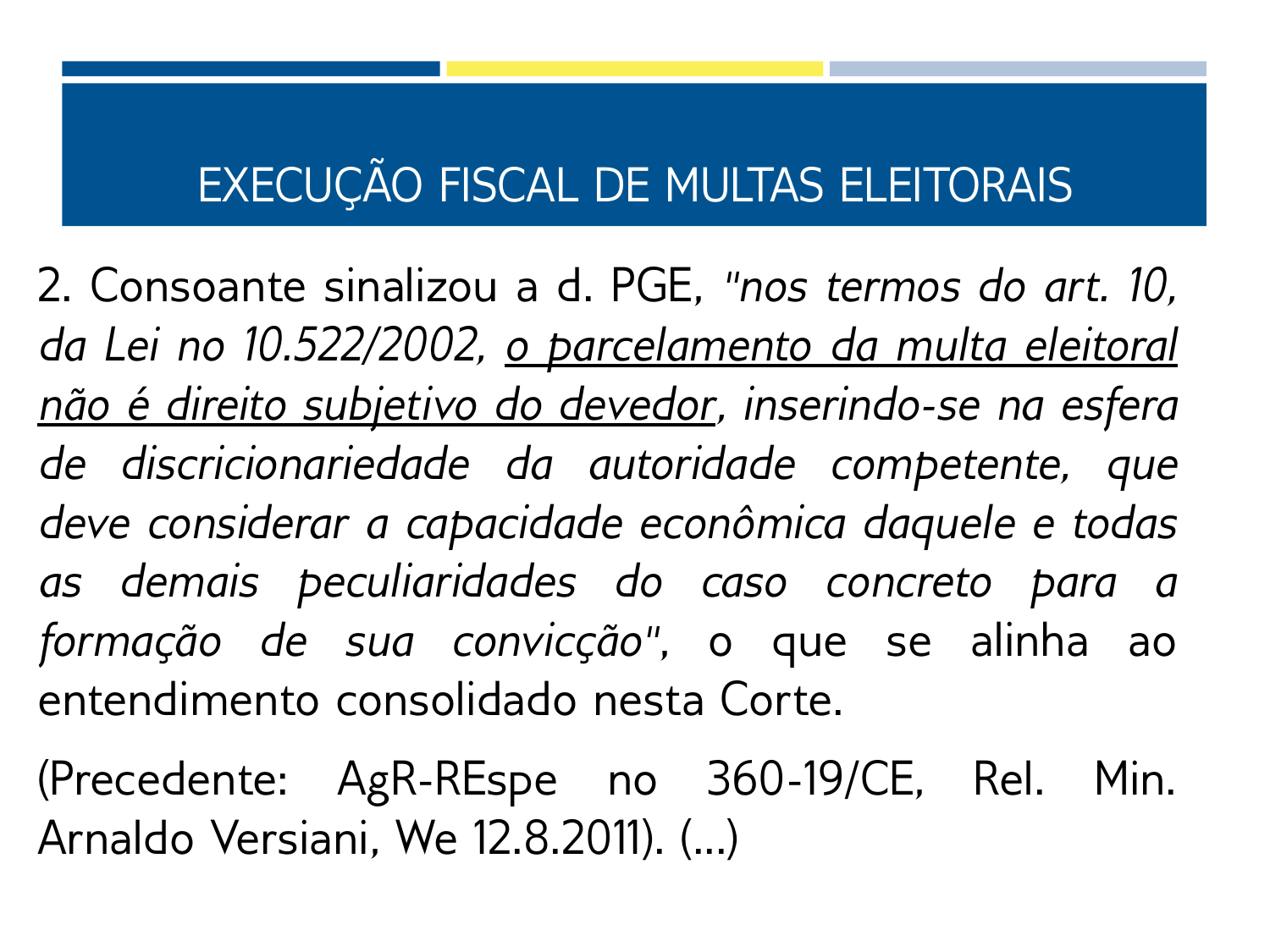

# EXECUÇÃO FISCAL DE MULTAS ELEITORAIS
2. Consoante sinalizou a d. PGE, "nos termos do art. 10, da Lei no 10.522/2002, o parcelamento da multa eleitoral não é direito subjetivo do devedor, inserindo-se na esfera de discricionariedade da autoridade competente, que deve considerar a capacidade econômica daquele e todas as demais peculiaridades do caso concreto para a formação de sua convicção", o que se alinha ao entendimento consolidado nesta Corte.
(Precedente: AgR-REspe no 360-19/CE, Rel. Min. Arnaldo Versiani, We 12.8.2011). (...)